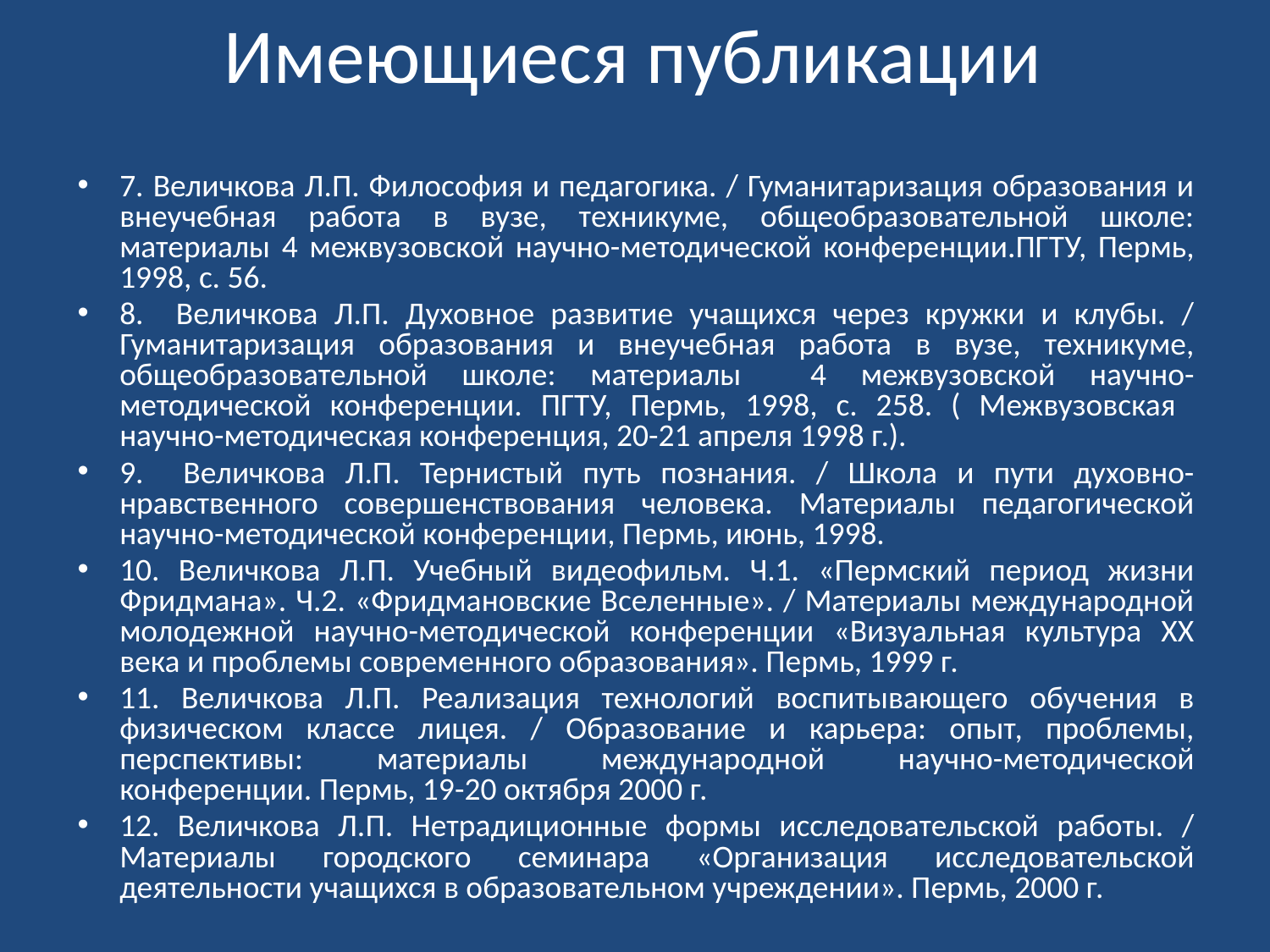

Имеющиеся публикации
7. Величкова Л.П. Философия и педагогика. / Гуманитаризация образования и внеучебная работа в вузе, техникуме, общеобразовательной школе: материалы 4 межвузовской научно-методической конференции.ПГТУ, Пермь, 1998, с. 56.
8.  Величкова Л.П. Духовное развитие учащихся через кружки и клубы. / Гуманитаризация образования и внеучебная работа в вузе, техникуме, общеобразовательной школе: материалы  4 межвузовской научно-методической конференции. ПГТУ, Пермь, 1998, с. 258. ( Межвузовская  научно-методическая конференция, 20-21 апреля 1998 г.).
9.  Величкова Л.П. Тернистый путь познания. / Школа и пути духовно-нравственного совершенствования человека. Материалы педагогической научно-методической конференции, Пермь, июнь, 1998.
10. Величкова Л.П. Учебный видеофильм. Ч.1. «Пермский период жизни Фридмана». Ч.2. «Фридмановские Вселенные». / Материалы международной молодежной научно-методической конференции «Визуальная культура ХХ века и проблемы современного образования». Пермь, 1999 г.
11. Величкова Л.П. Реализация технологий воспитывающего обучения в физическом классе лицея. / Образование и карьера: опыт, проблемы, перспективы: материалы международной научно-методической конференции. Пермь, 19-20 октября 2000 г.
12. Величкова Л.П. Нетрадиционные формы исследовательской работы. / Материалы городского семинара «Организация исследовательской деятельности учащихся в образовательном учреждении». Пермь, 2000 г.